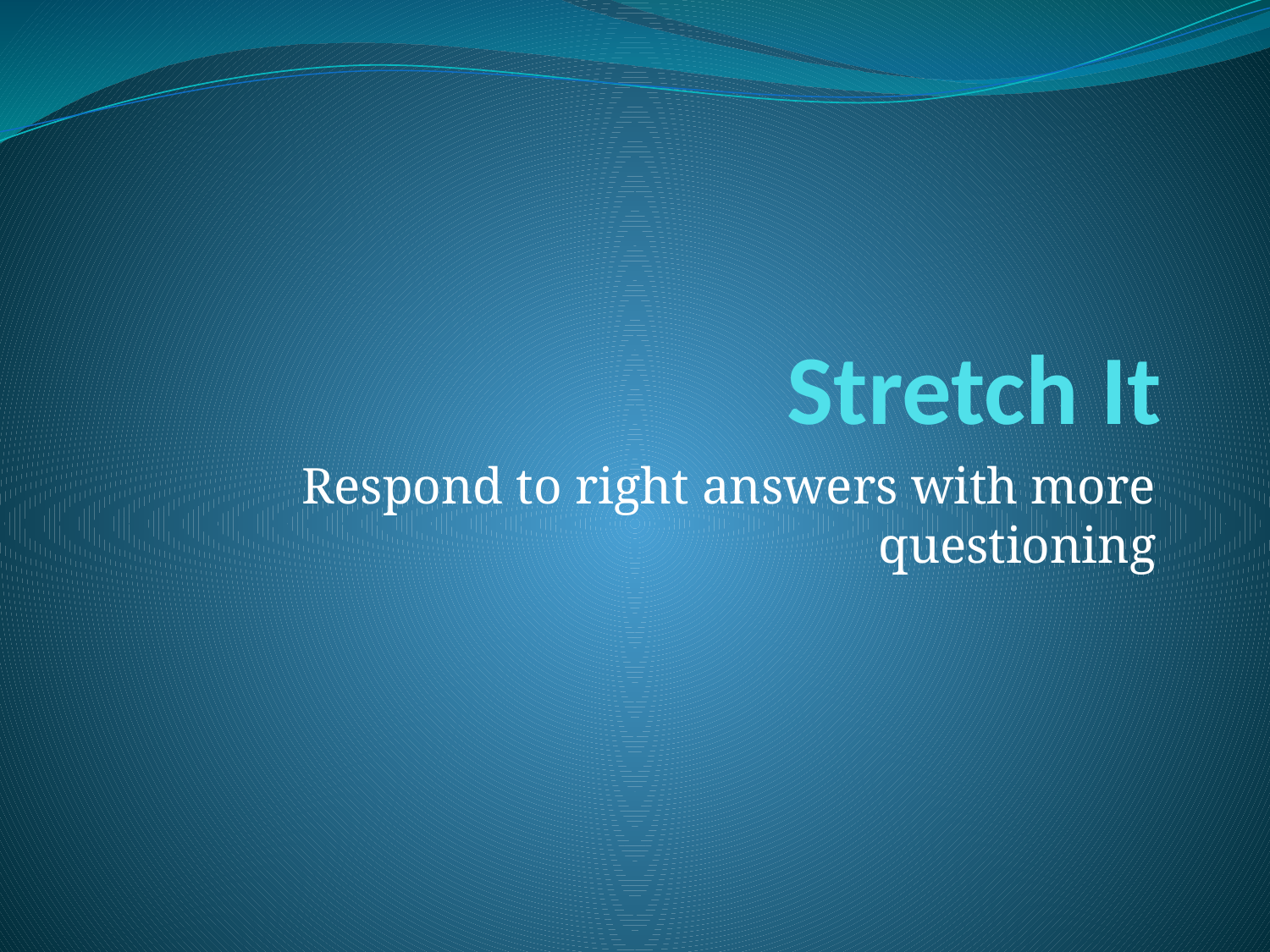

# Stretch It
Respond to right answers with more questioning